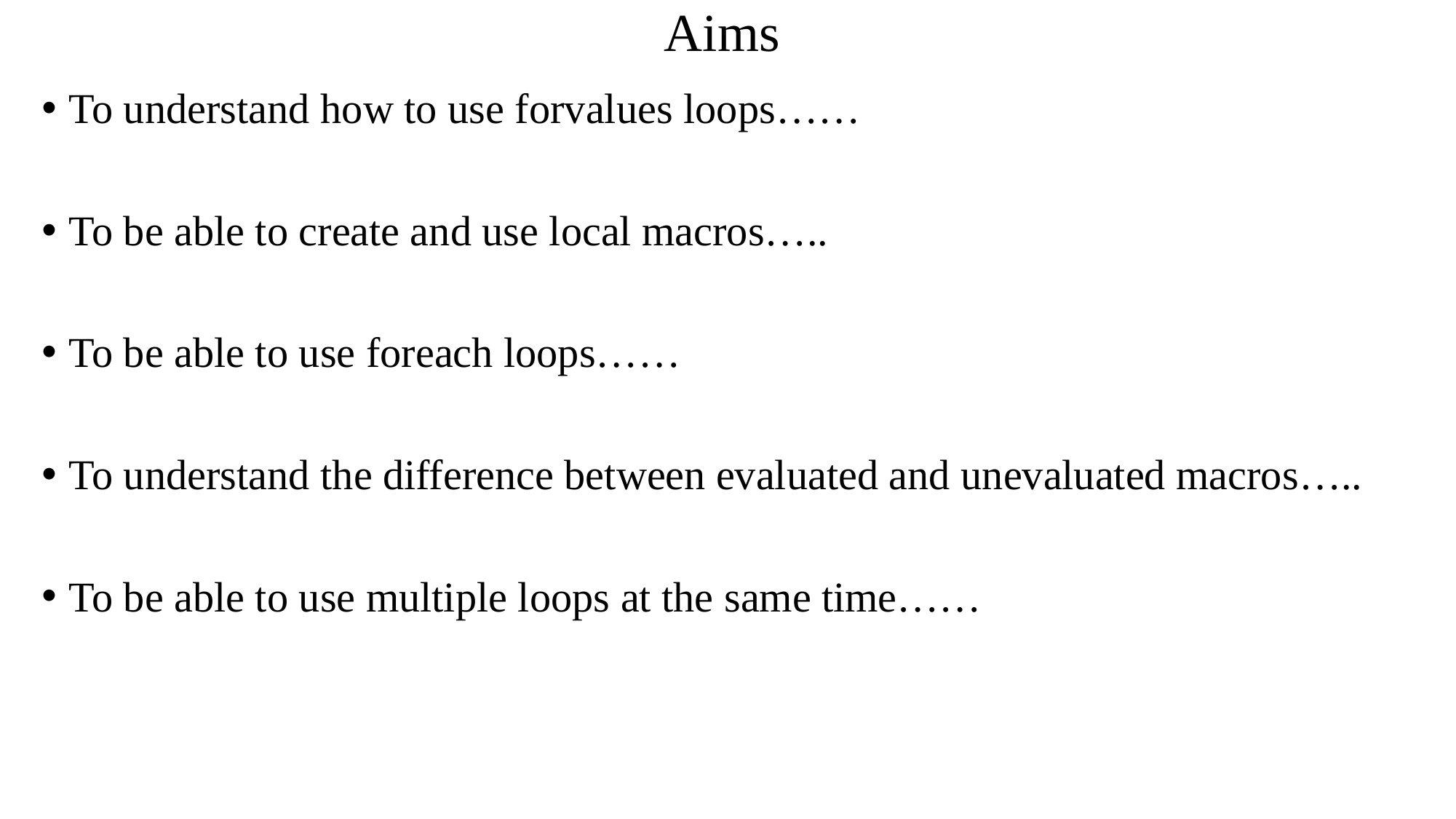

# Aims
To understand how to use forvalues loops……

To be able to create and use local macros…..

To be able to use foreach loops……

To understand the difference between evaluated and unevaluated macros…..

To be able to use multiple loops at the same time……